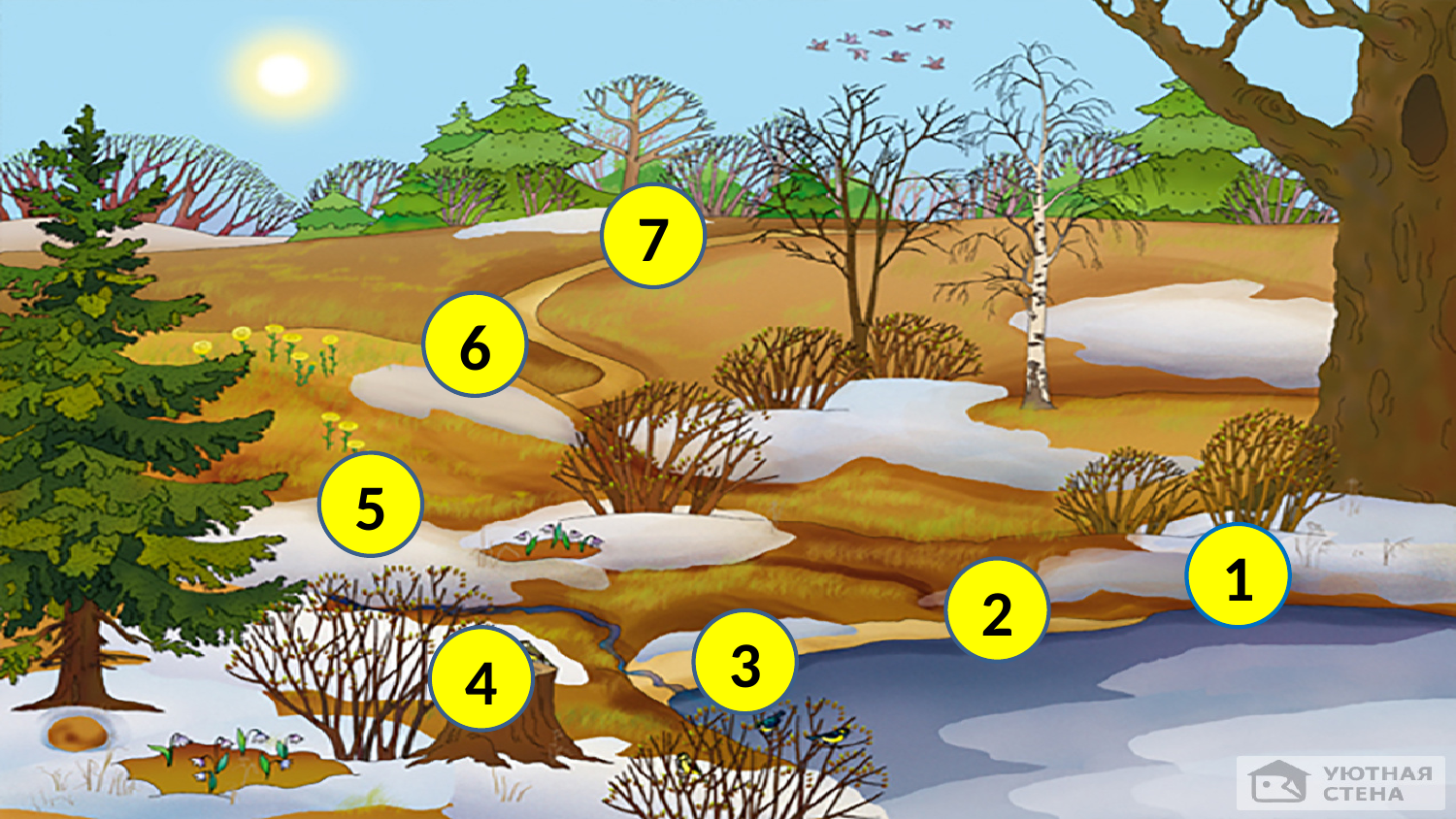

7
6
5
1
2
3
4